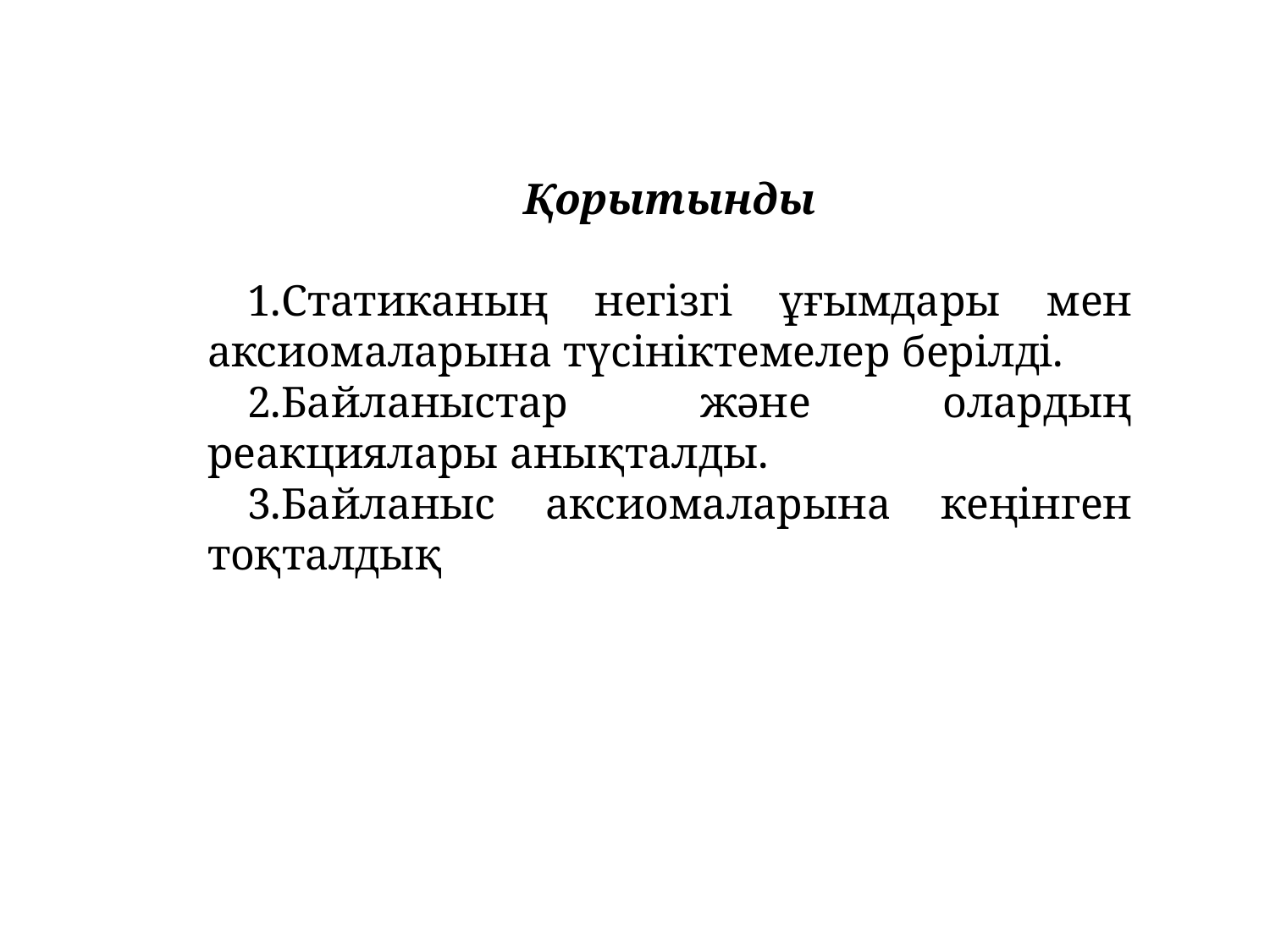

Қорытынды

Статиканың негізгі ұғымдары мен аксиомаларына түсініктемелер берілді.
Байланыстар және олардың реакциялары анықталды.
Байланыс аксиомаларына кеңінген тоқталдық